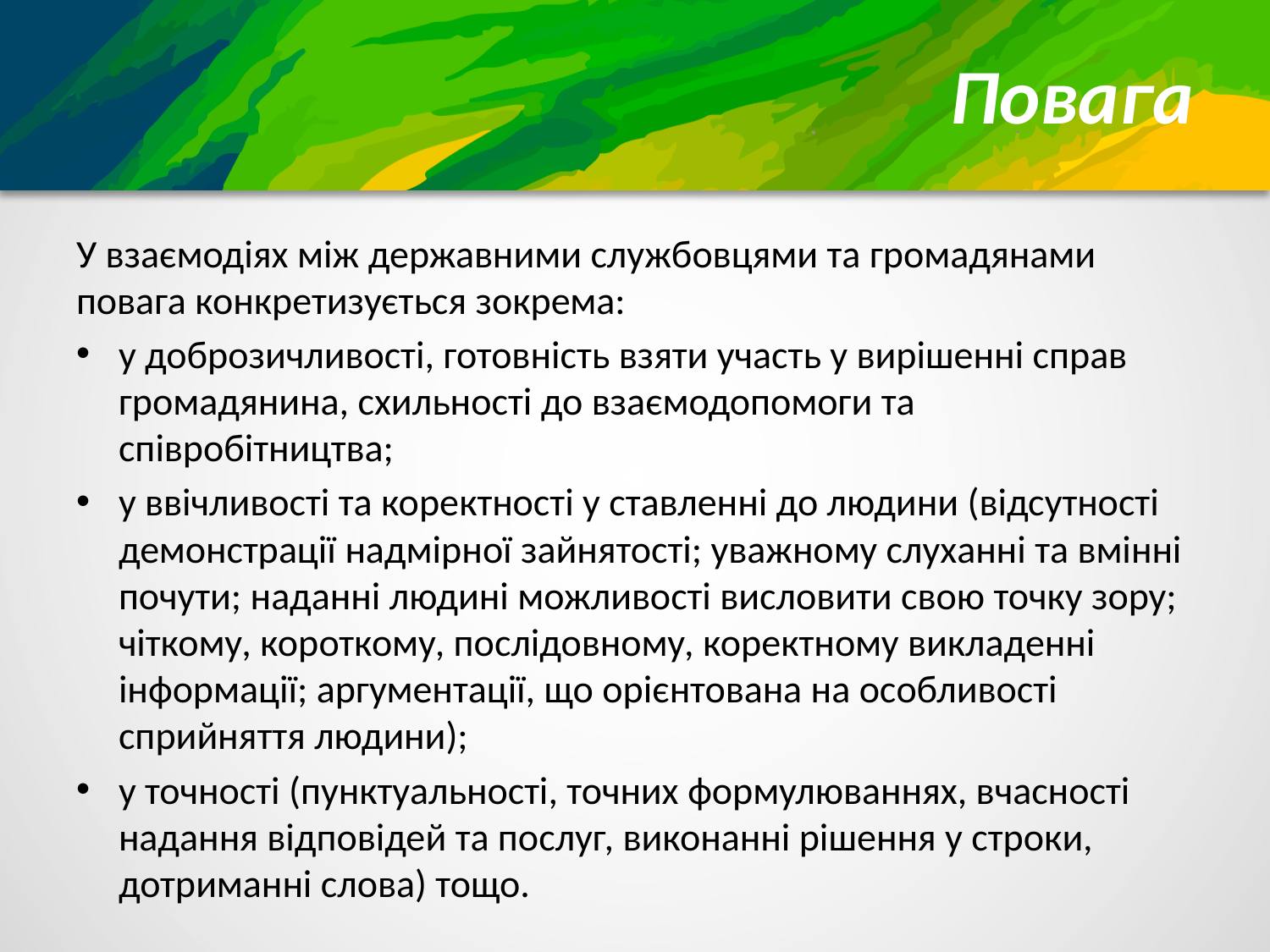

# Повага
У взаємодіях між державними службовцями та громадянами повага конкретизується зокрема:
у доброзичливості, готовність взяти участь у вирішенні справ громадянина, схильності до взаємодопомоги та співробітництва;
у ввічливості та коректності у ставленні до людини (відсутності демонстрації надмірної зайнятості; уважному слуханні та вмінні почути; наданні людині можливості висловити свою точку зору; чіткому, короткому, послідовному, коректному викладенні інформації; аргументації, що орієнтована на особливості сприйняття людини);
у точності (пунктуальності, точних формулюваннях, вчасності надання відповідей та послуг, виконанні рішення у строки, дотриманні слова) тощо.